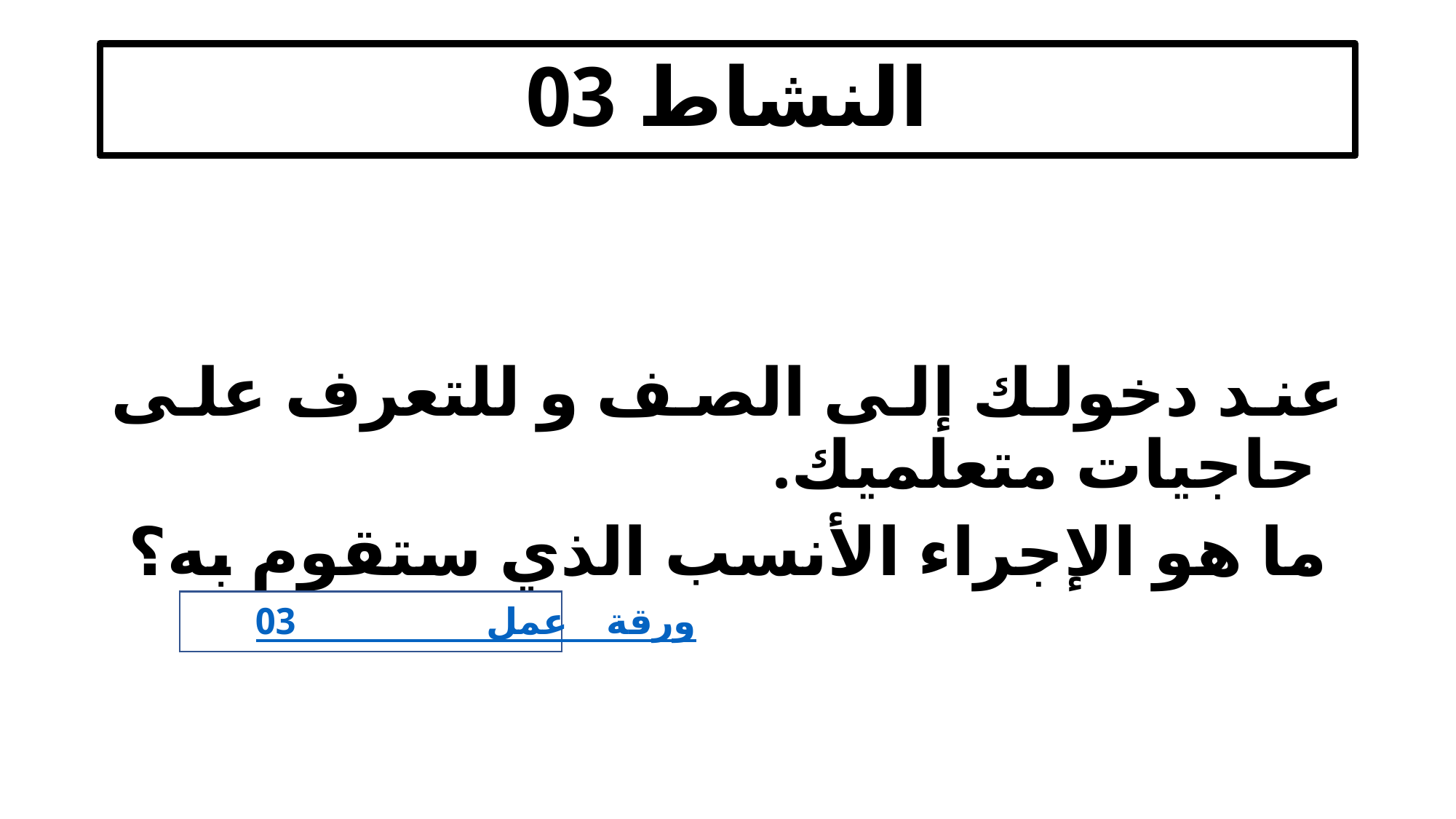

# النشاط 03

عند دخولك إلى الصف و للتعرف على حاجيات متعلميك.
 ما هو الإجراء الأنسب الذي ستقوم به؟

ورقة عمل 03